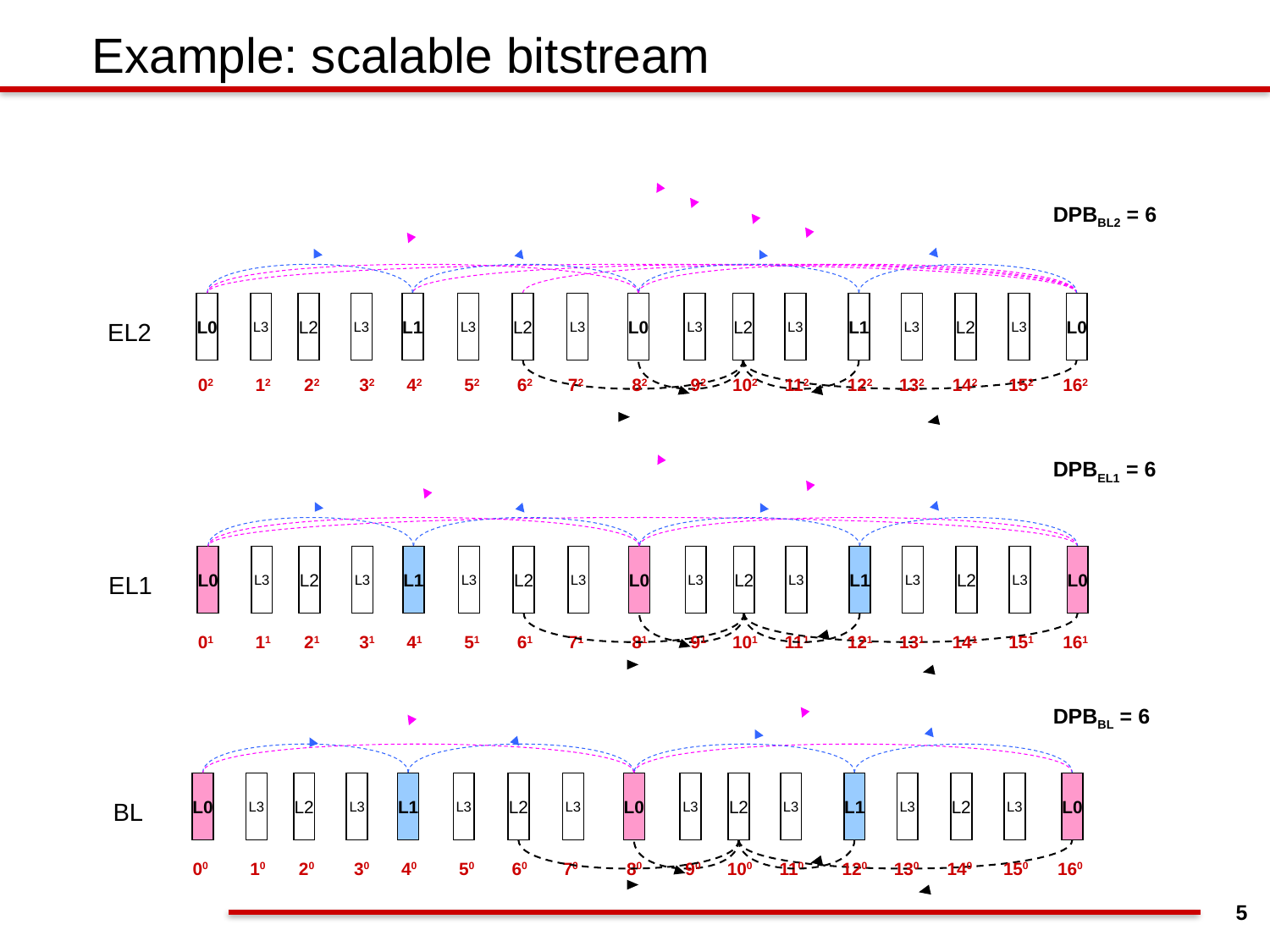

# Example: scalable bitstream

DPBBL2 = 6

L0
L3
L2
L3
L1
L3
L2
L3
L0
L3
L2
L3
L1
L3
L2
L3
L0
EL2
02
12
22
32
42
52
62
72
82
92
102
112
122
132
142
152
162

DPBEL1 = 6

L0
L3
L2
L3
L1
L3
L2
L3
L0
L3
L2
L3
L1
L3
L2
L3
L0
EL1
01
11
21
31
41
51
61
71
81
91
101
111
121
131
141
151
161

DPBBL = 6

L0
L3
L2
L3
L1
L3
L2
L3
L0
L3
L2
L3
L1
L3
L2
L3
L0
BL
00
10
20
30
40
50
60
70
80
90
100
110
120
130
140
150
160

5